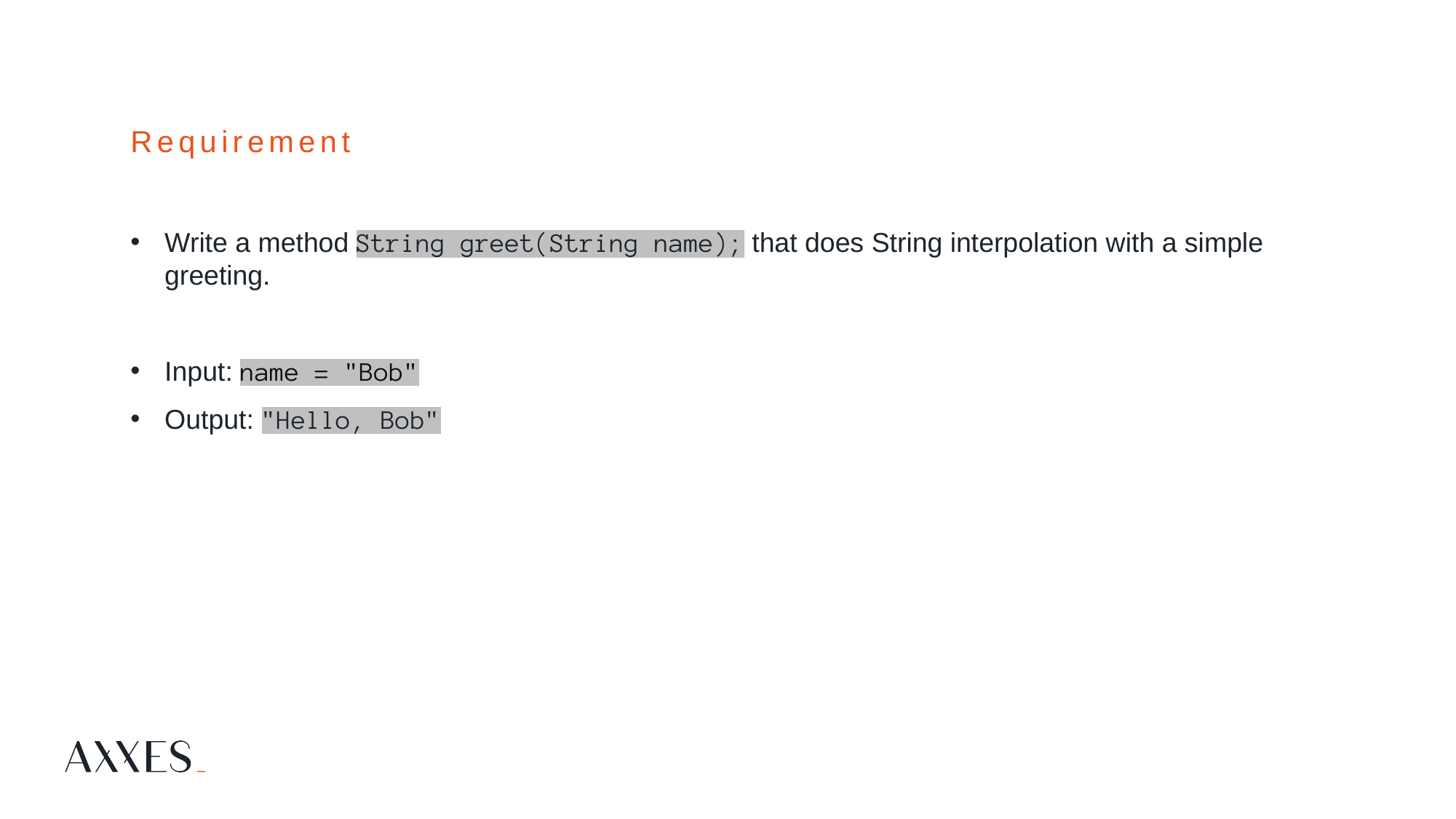

# Requirement
Write a method String greet(String name); that does String interpolation with a simple greeting.

Input: name = "Bob"
Output: "Hello, Bob"